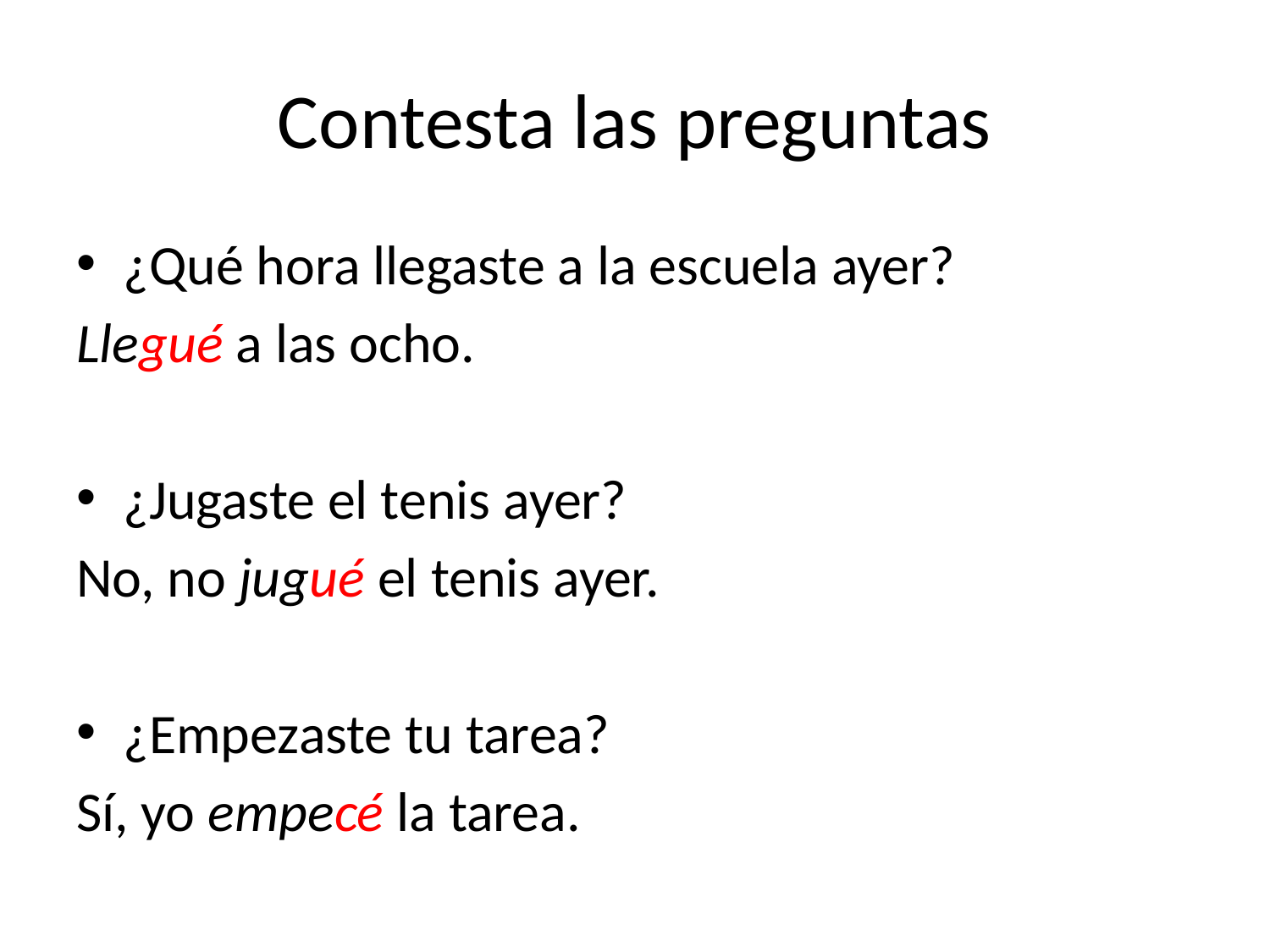

# Contesta las preguntas
¿Qué hora llegaste a la escuela ayer?
Llegué a las ocho.

¿Jugaste el tenis ayer?
No, no jugué el tenis ayer.

¿Empezaste tu tarea?
Sí, yo empecé la tarea.